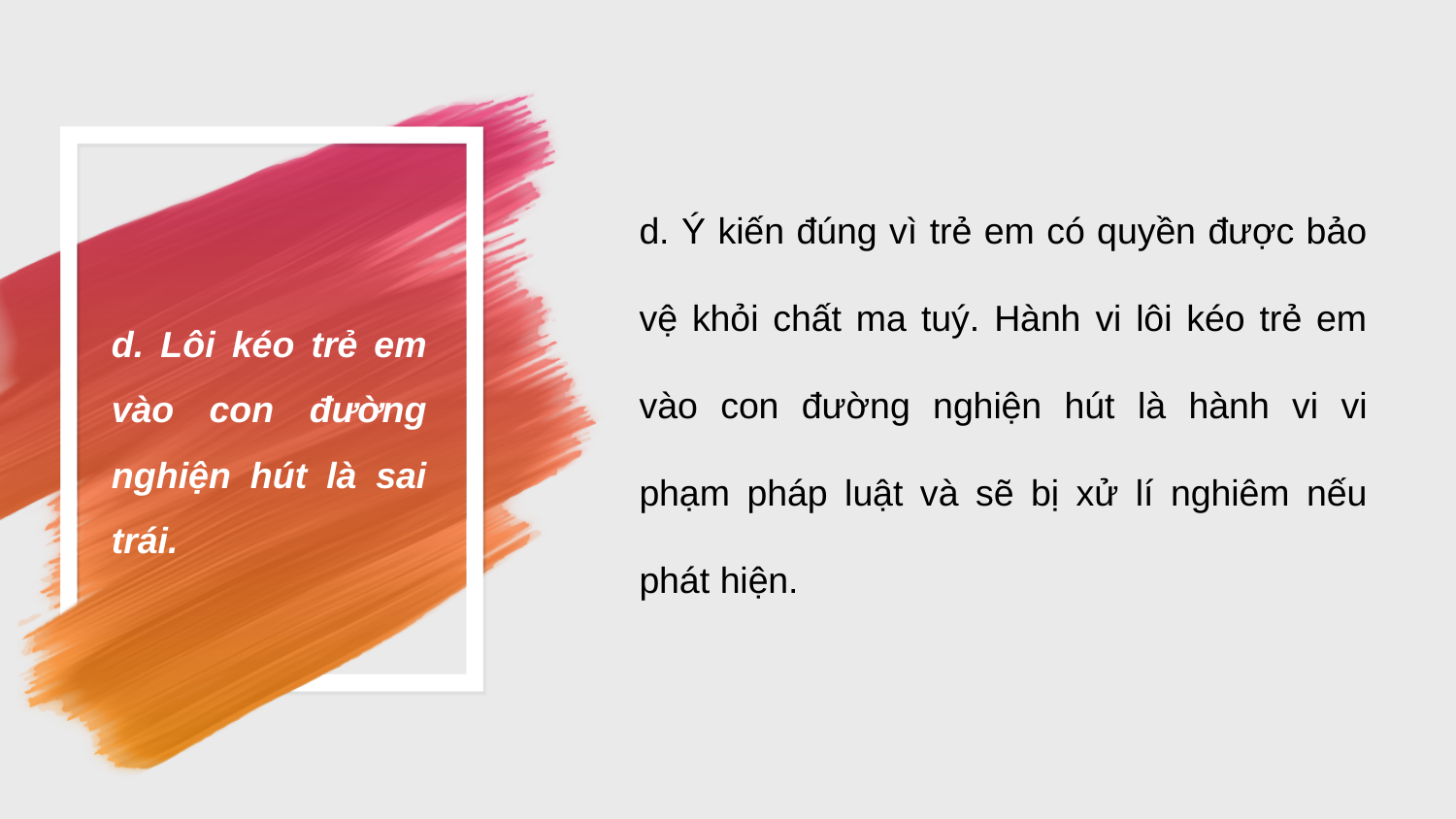

d. Ý kiến đúng vì trẻ em có quyền được bảo vệ khỏi chất ma tuý. Hành vi lôi kéo trẻ em vào con đường nghiện hút là hành vi vi phạm pháp luật và sẽ bị xử lí nghiêm nếu phát hiện.
d. Lôi kéo trẻ em vào con đường nghiện hút là sai trái.